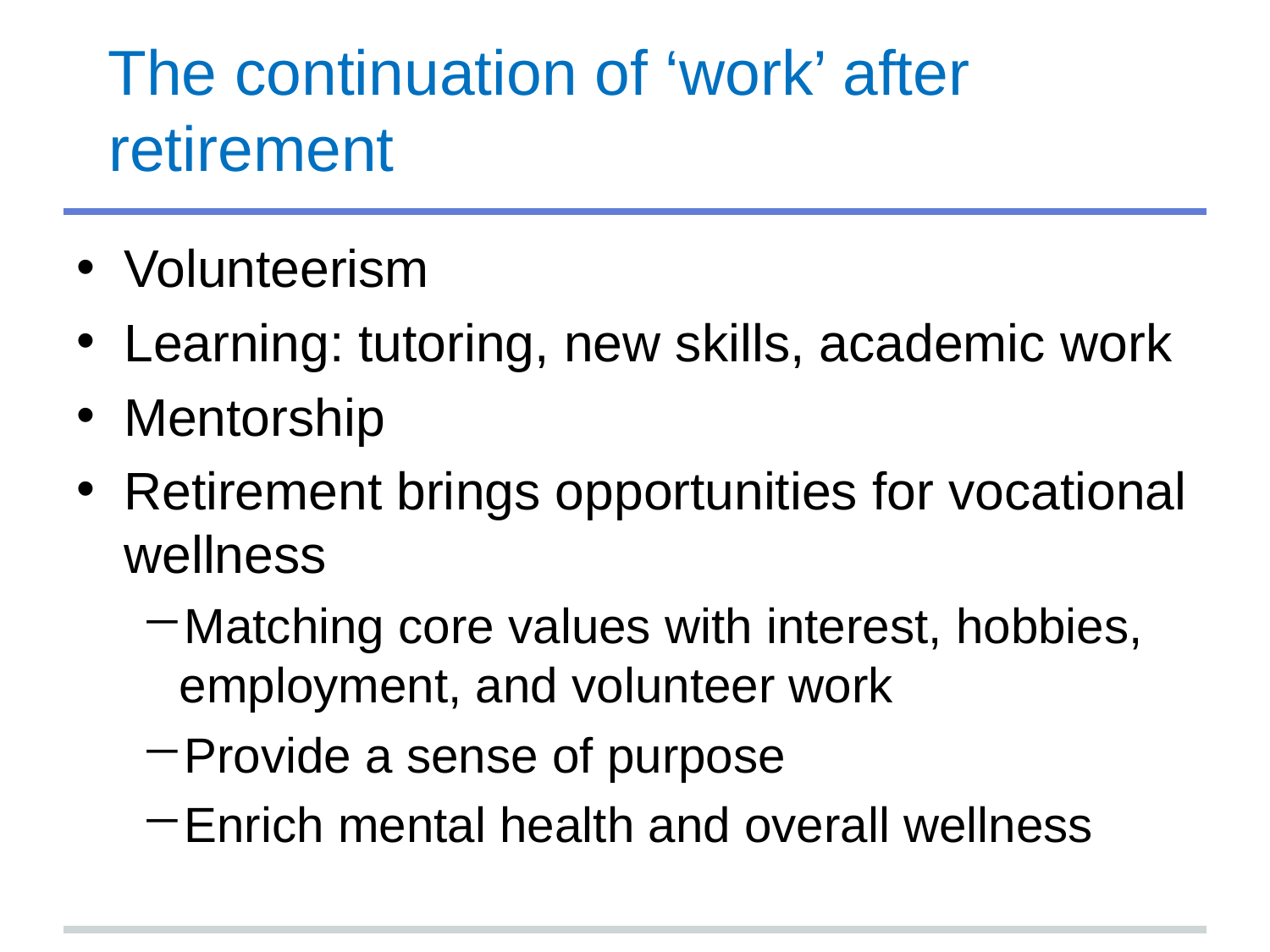

# The continuation of ‘work’ after retirement
Volunteerism
Learning: tutoring, new skills, academic work
Mentorship
Retirement brings opportunities for vocational wellness
Matching core values with interest, hobbies, employment, and volunteer work
Provide a sense of purpose
Enrich mental health and overall wellness